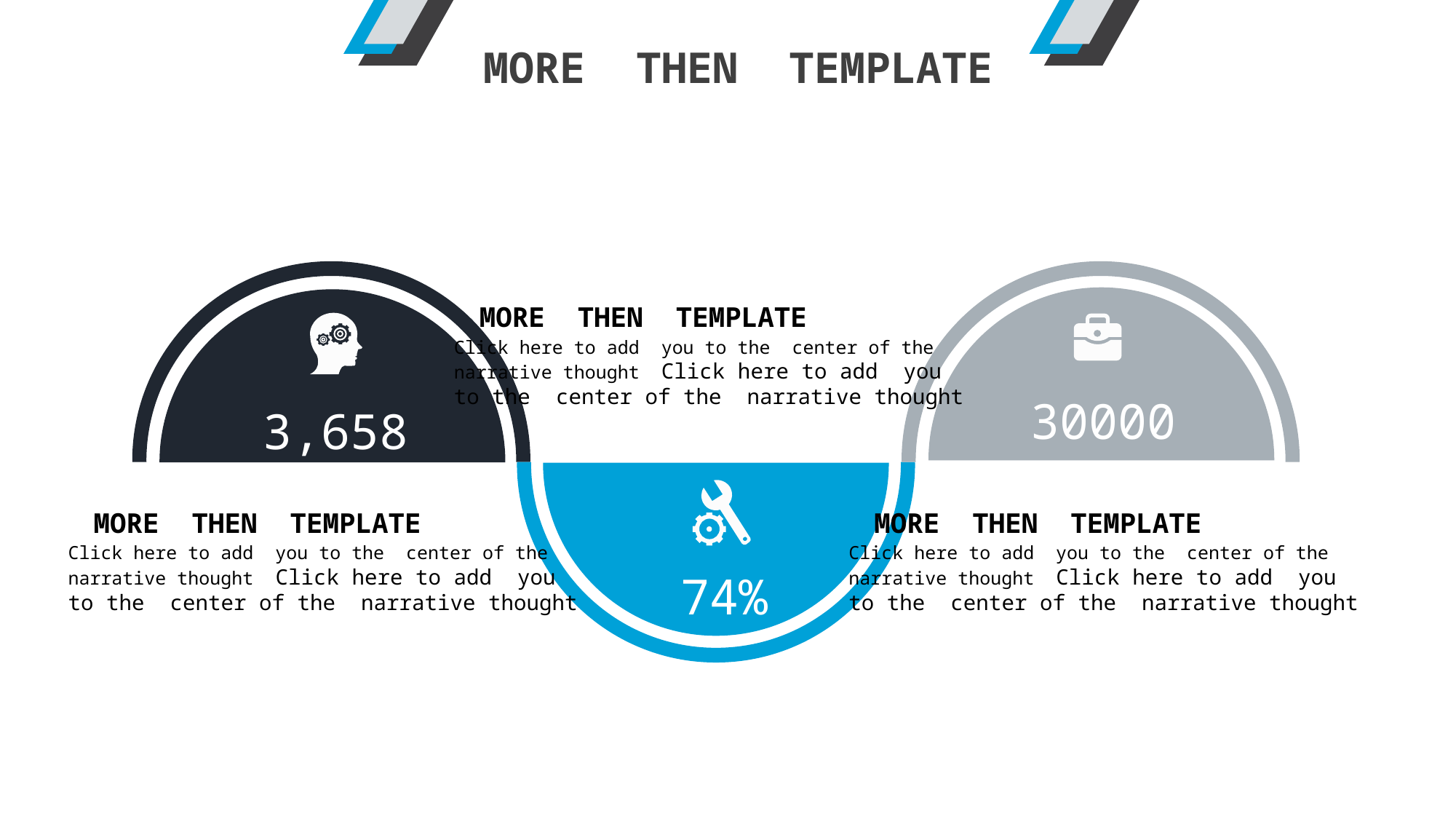

MORE  THEN  TEMPLATE

 MORE  THEN  TEMPLATE
Click here to add  you to the  center of the
narrative thought  Click here to add  you
to the  center of the  narrative thought

  30000
  3,658

 MORE  THEN  TEMPLATE
Click here to add  you to the  center of the
narrative thought  Click here to add  you
to the  center of the  narrative thought
 MORE  THEN  TEMPLATE
Click here to add  you to the  center of the
narrative thought  Click here to add  you
to the  center of the  narrative thought
  74%